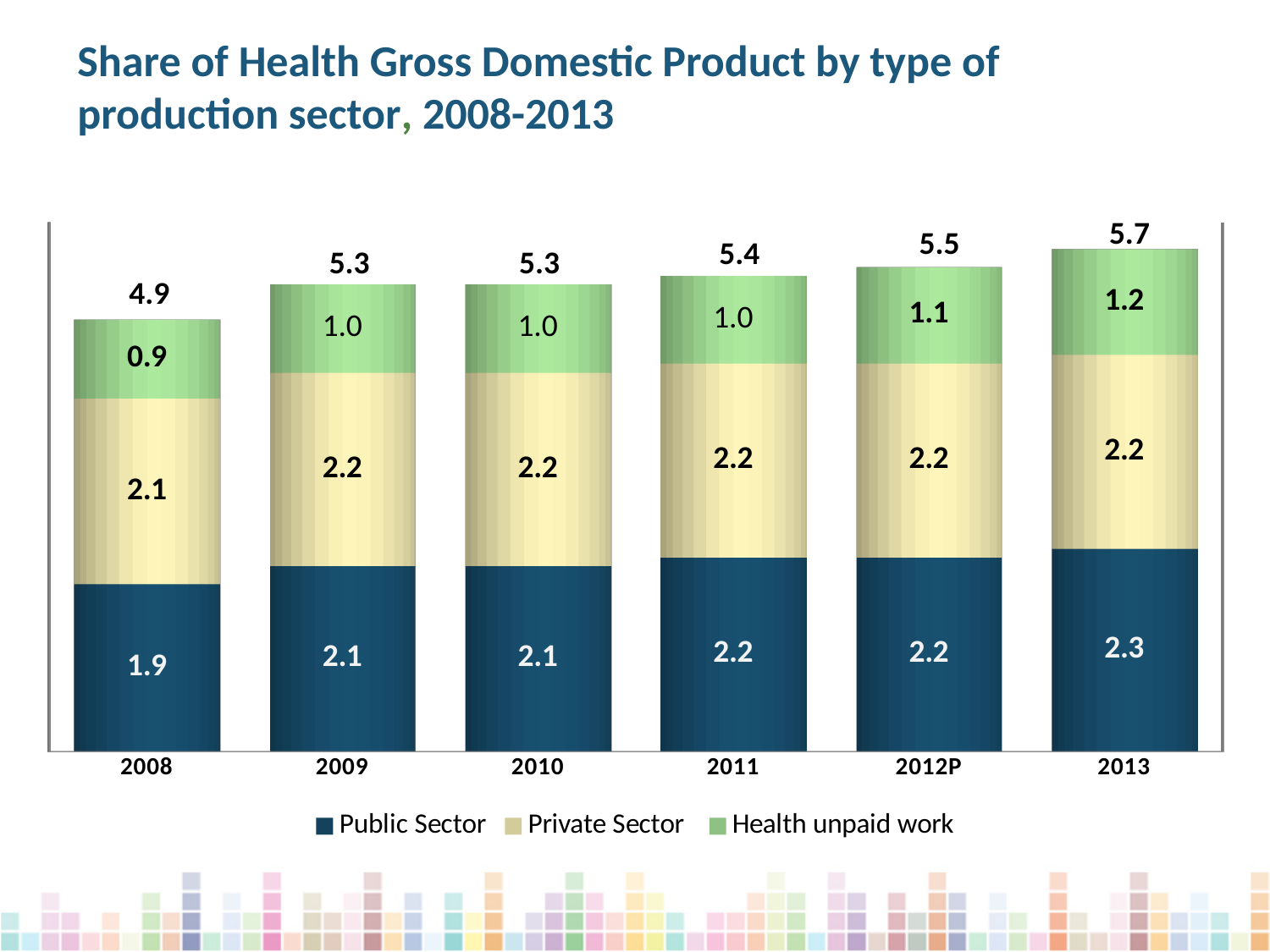

Share of Health Gross Domestic Product by type of production sector, 2008-2013

[unsupported chart]

5.7
5.5
5.4
5.3
5.3
4.9